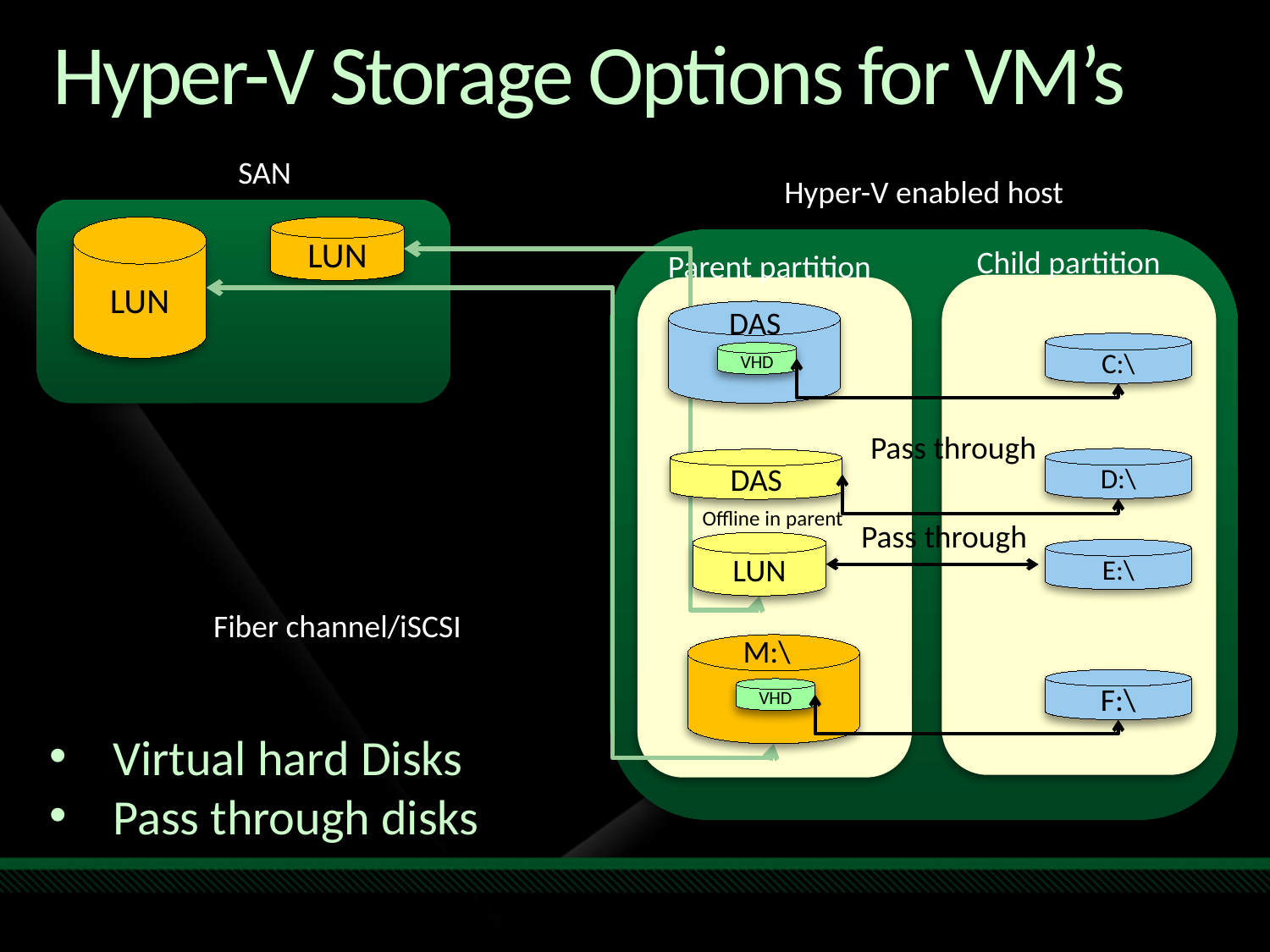

# Hyper-V Storage Options for VM’s
SAN
Hyper-V enabled host

LUN
LUN

Child partition
Parent partition

DAS

C:\
VHD
Pass through
D:\
DAS
Offline in parent
Pass through
LUN
E:\
Fiber channel/iSCSI
M:\

F:\
VHD
Virtual hard Disks
Pass through disks